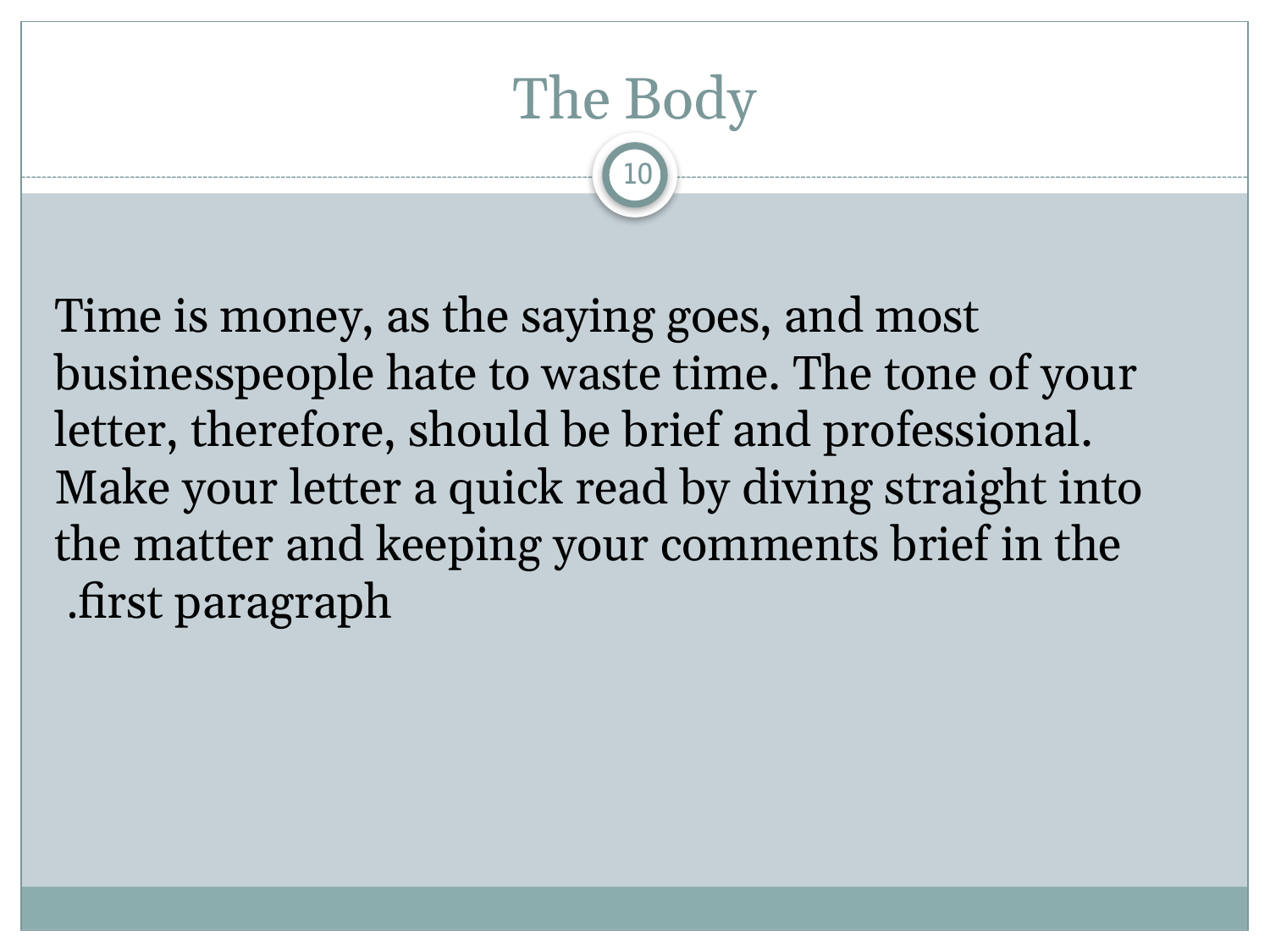

# The Body
10

Time is money, as the saying goes, and most businesspeople hate to waste time. The tone of your letter, therefore, should be brief and professional. Make your letter a quick read by diving straight into the matter and keeping your comments brief in the first paragraph.